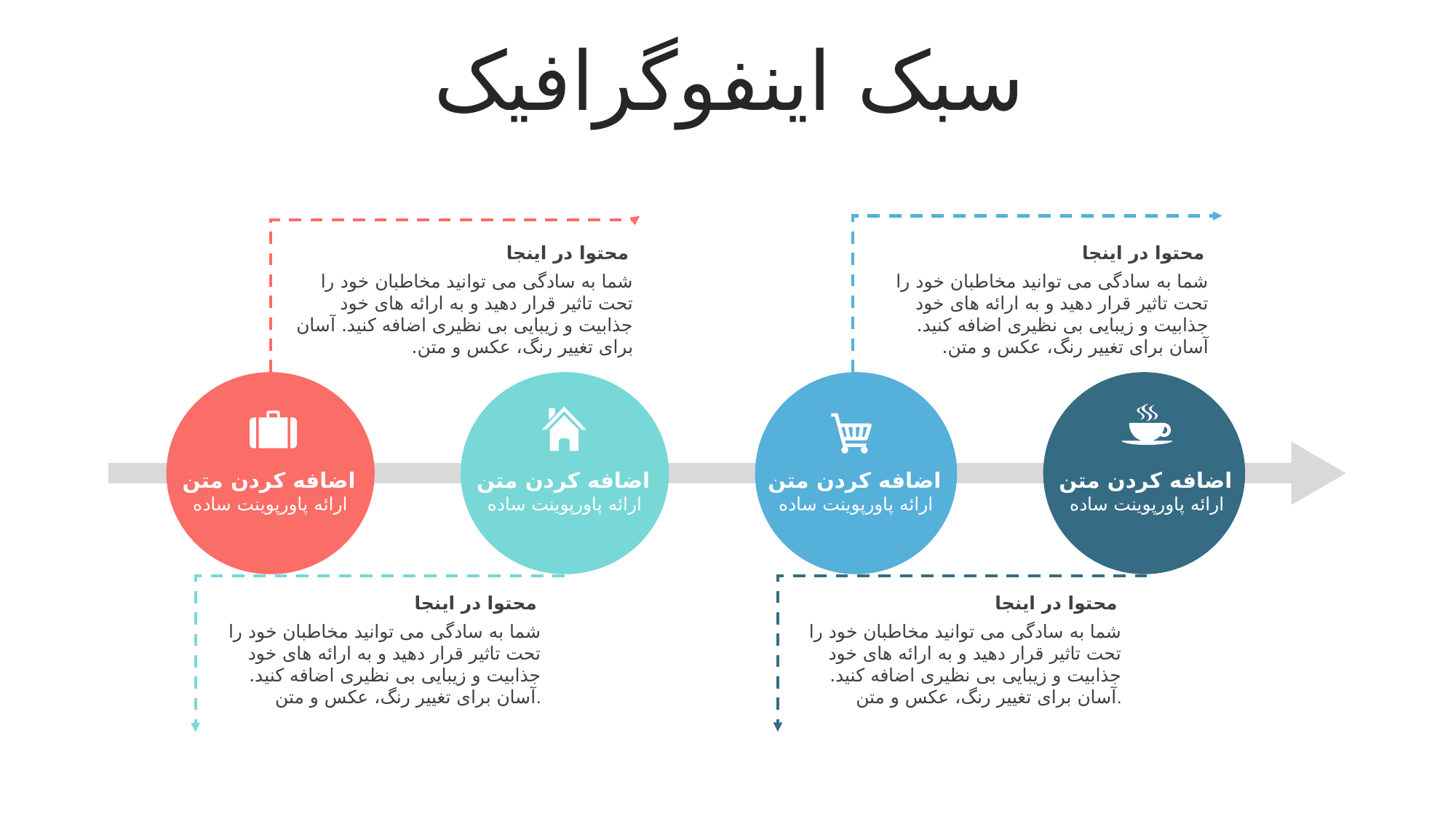

سبک اینفوگرافیک
محتوا در اینجا
شما به سادگی می توانید مخاطبان خود را تحت تاثیر قرار دهید و به ارائه های خود جذابیت و زیبایی بی نظیری اضافه کنید. آسان برای تغییر رنگ، عکس و متن.
محتوا در اینجا
شما به سادگی می توانید مخاطبان خود را تحت تاثیر قرار دهید و به ارائه های خود جذابیت و زیبایی بی نظیری اضافه کنید. آسان برای تغییر رنگ، عکس و متن.

اضافه کردن متن
ارائه پاورپوینت ساده
اضافه کردن متن
ارائه پاورپوینت ساده
اضافه کردن متن
ارائه پاورپوینت ساده
اضافه کردن متن
ارائه پاورپوینت ساده

محتوا در اینجا
شما به سادگی می توانید مخاطبان خود را تحت تاثیر قرار دهید و به ارائه های خود جذابیت و زیبایی بی نظیری اضافه کنید. آسان برای تغییر رنگ، عکس و متن.
محتوا در اینجا
شما به سادگی می توانید مخاطبان خود را تحت تاثیر قرار دهید و به ارائه های خود جذابیت و زیبایی بی نظیری اضافه کنید. آسان برای تغییر رنگ، عکس و متن.